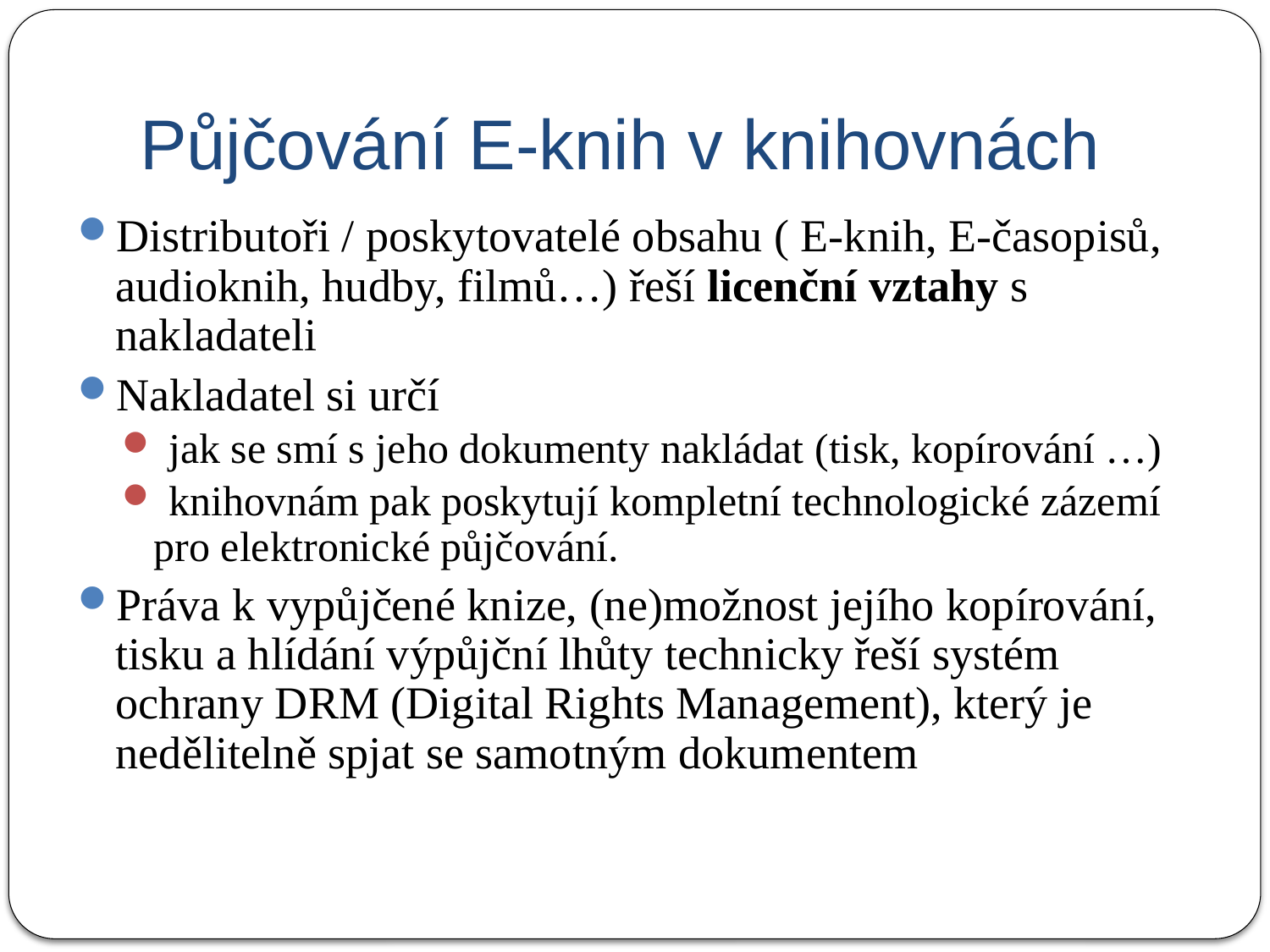

Půjčování E-knih v knihovnách
Distributoři / poskytovatelé obsahu ( E-knih, E-časopisů, audioknih, hudby, filmů…) řeší licenční vztahy s nakladateli
Nakladatel si určí
 jak se smí s jeho dokumenty nakládat (tisk, kopírování …)
 knihovnám pak poskytují kompletní technologické zázemí pro elektronické půjčování.
Práva k vypůjčené knize, (ne)možnost jejího kopírování, tisku a hlídání výpůjční lhůty technicky řeší systém ochrany DRM (Digital Rights Management), který je nedělitelně spjat se samotným dokumentem